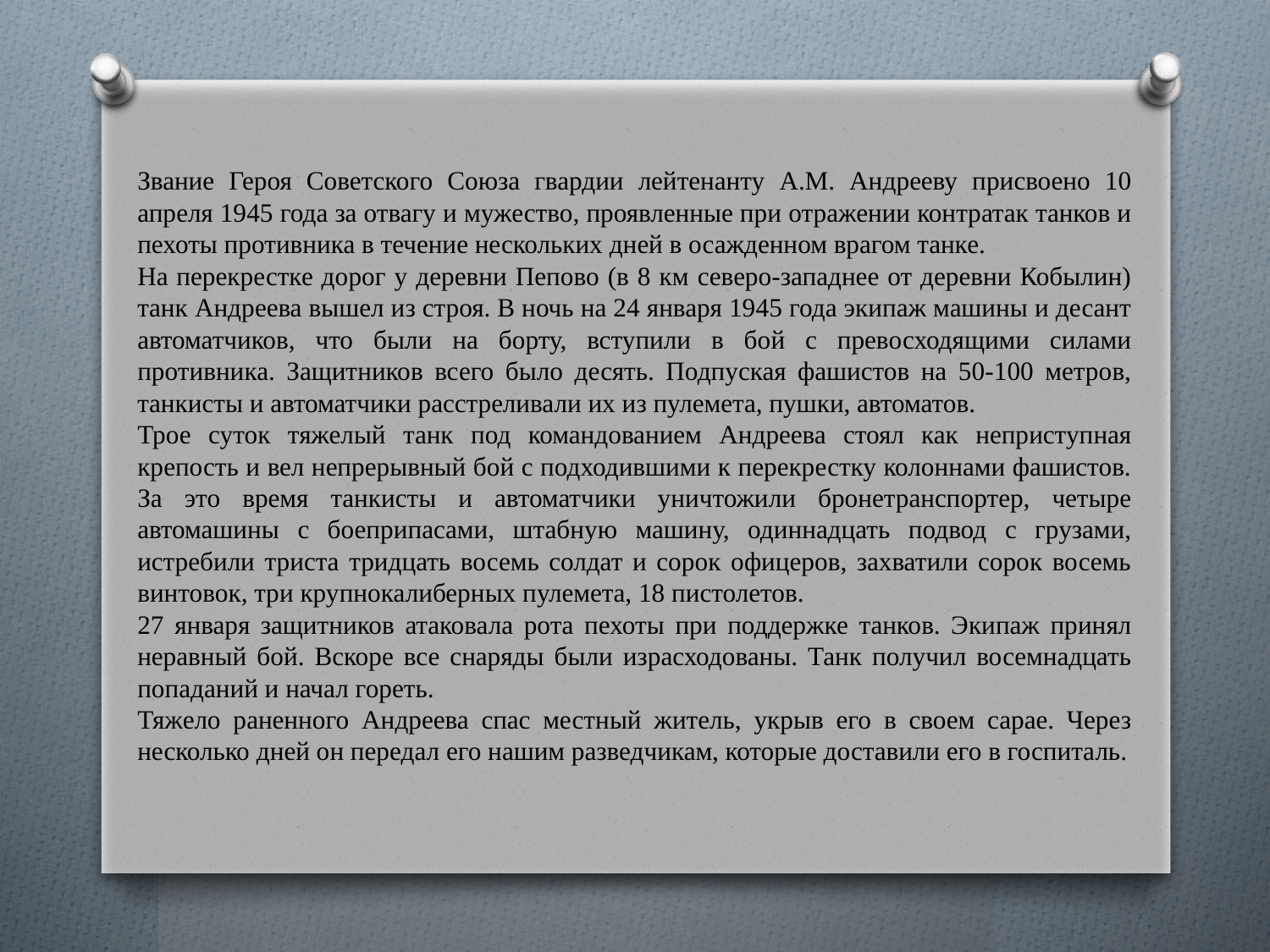

Звание Героя Советского Союза гвардии лейтенанту А.М. Андрееву присвоено 10 апреля 1945 года за отвагу и мужество, проявленные при отражении контратак танков и пехоты противника в течение нескольких дней в осажденном врагом танке.
На перекрестке дорог у деревни Пепово (в 8 км северо-западнее от деревни Кобылин) танк Андреева вышел из строя. В ночь на 24 января 1945 года экипаж машины и десант автоматчиков, что были на борту, вступили в бой с превосходящими силами противника. Защитников всего было десять. Подпуская фашистов на 50-100 метров, танкисты и автоматчики расстреливали их из пулемета, пушки, автоматов.
Трое суток тяжелый танк под командованием Андреева стоял как неприступная крепость и вел непрерывный бой с подходившими к перекрестку колоннами фашистов. За это время танкисты и автоматчики уничтожили бронетранспортер, четыре автомашины с боеприпасами, штабную машину, одиннадцать подвод с грузами, истребили триста тридцать восемь солдат и сорок офицеров, захватили сорок восемь винтовок, три крупнокалиберных пулемета, 18 пистолетов.
27 января защитников атаковала рота пехоты при поддержке танков. Экипаж принял неравный бой. Вскоре все снаряды были израсходованы. Танк получил восемнадцать попаданий и начал гореть.
Тяжело раненного Андреева спас местный житель, укрыв его в своем сарае. Через несколько дней он передал его нашим разведчикам, которые доставили его в госпиталь.